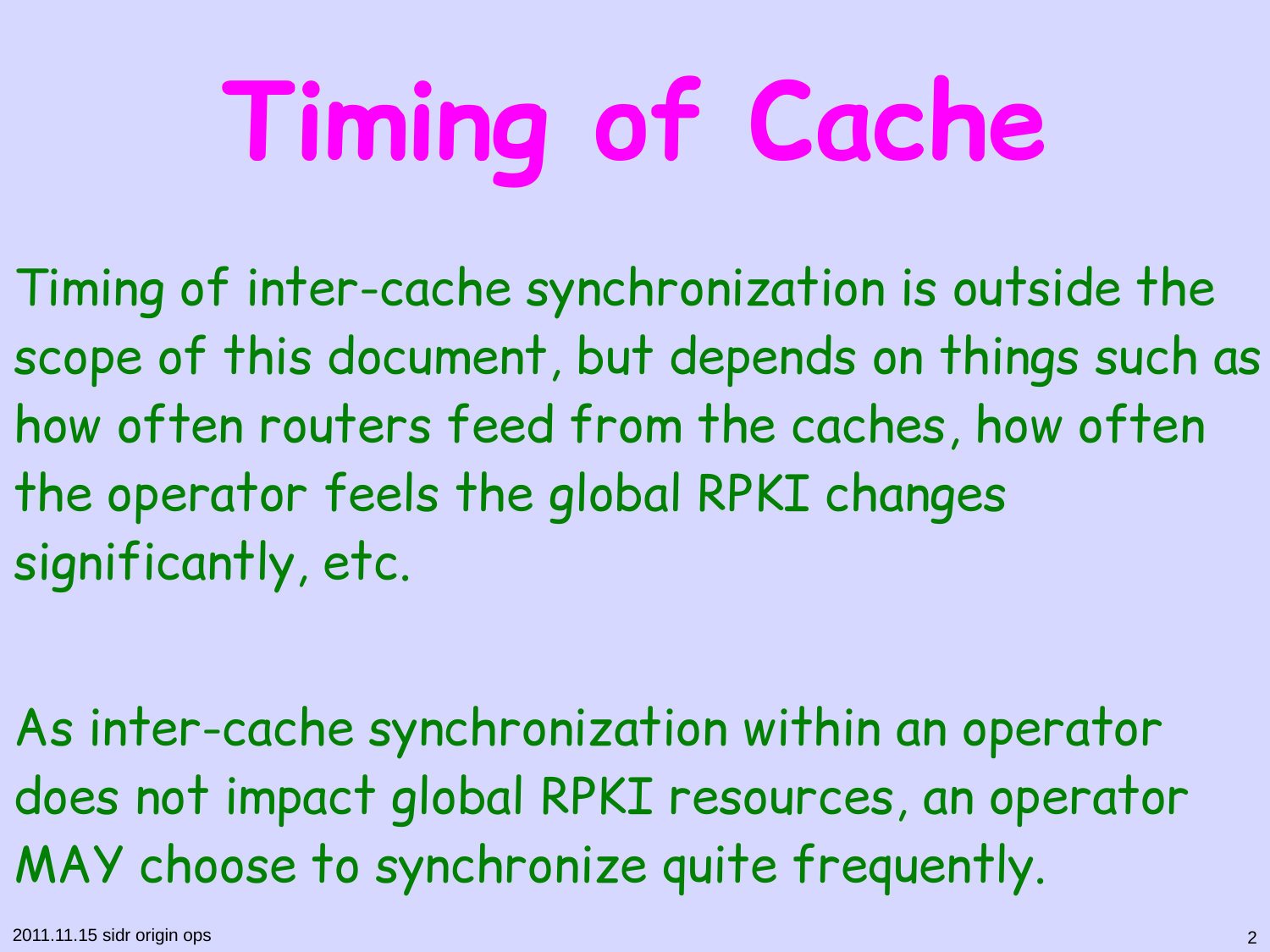

# Timing of Cache
Timing of inter-cache synchronization is outside the scope of this document, but depends on things such as how often routers feed from the caches, how often the operator feels the global RPKI changes significantly, etc.

As inter-cache synchronization within an operator does not impact global RPKI resources, an operator MAY choose to synchronize quite frequently.
2
2011.11.15 sidr origin ops